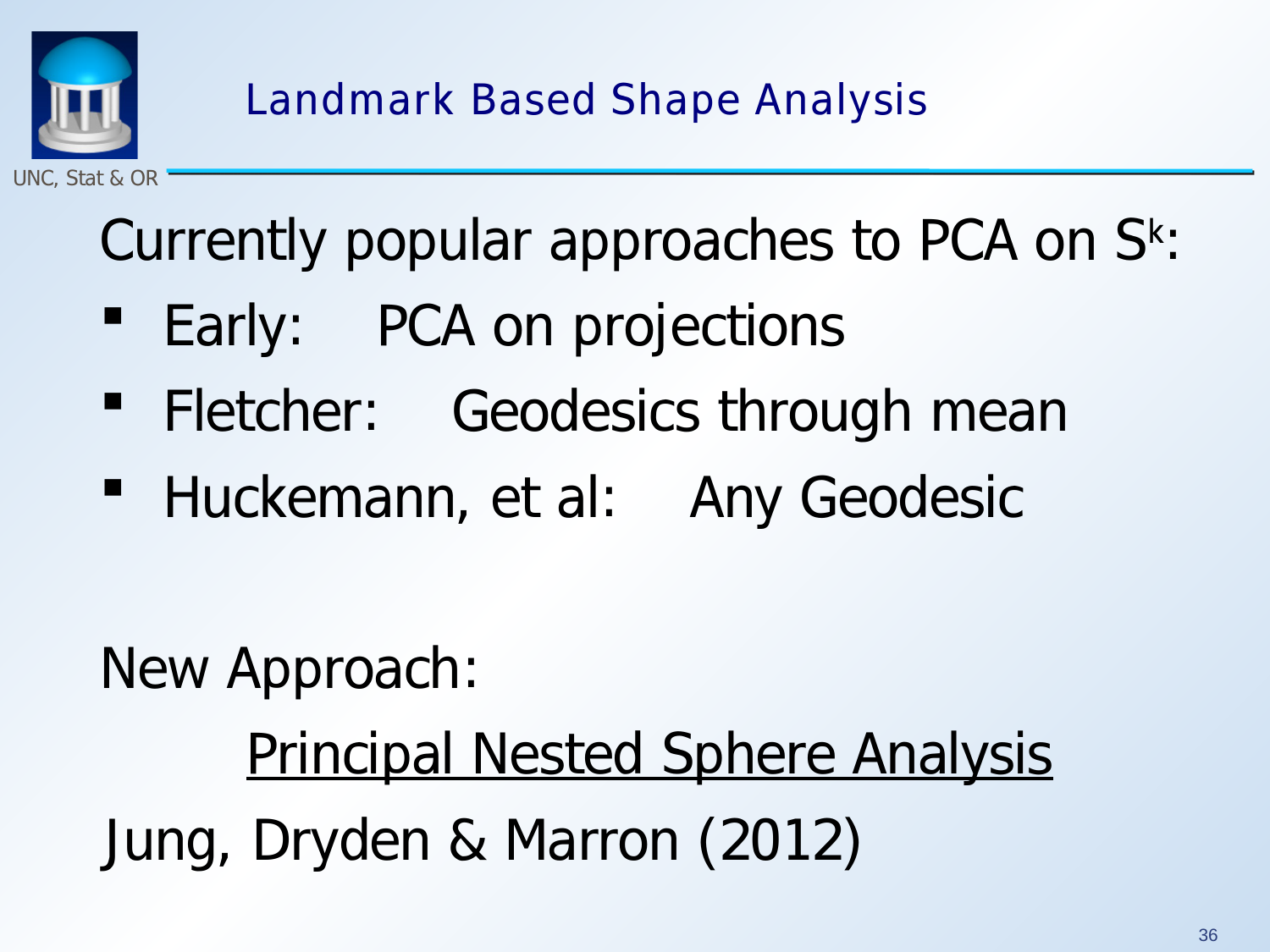

# Landmark Based Shape Analysis
Currently popular approaches to PCA on Sk:
Early:    PCA on projections
Fletcher:    Geodesics through mean
Huckemann, et al:    Any Geodesic

New Approach:
Principal Nested Sphere Analysis
Jung, Dryden & Marron (2012)